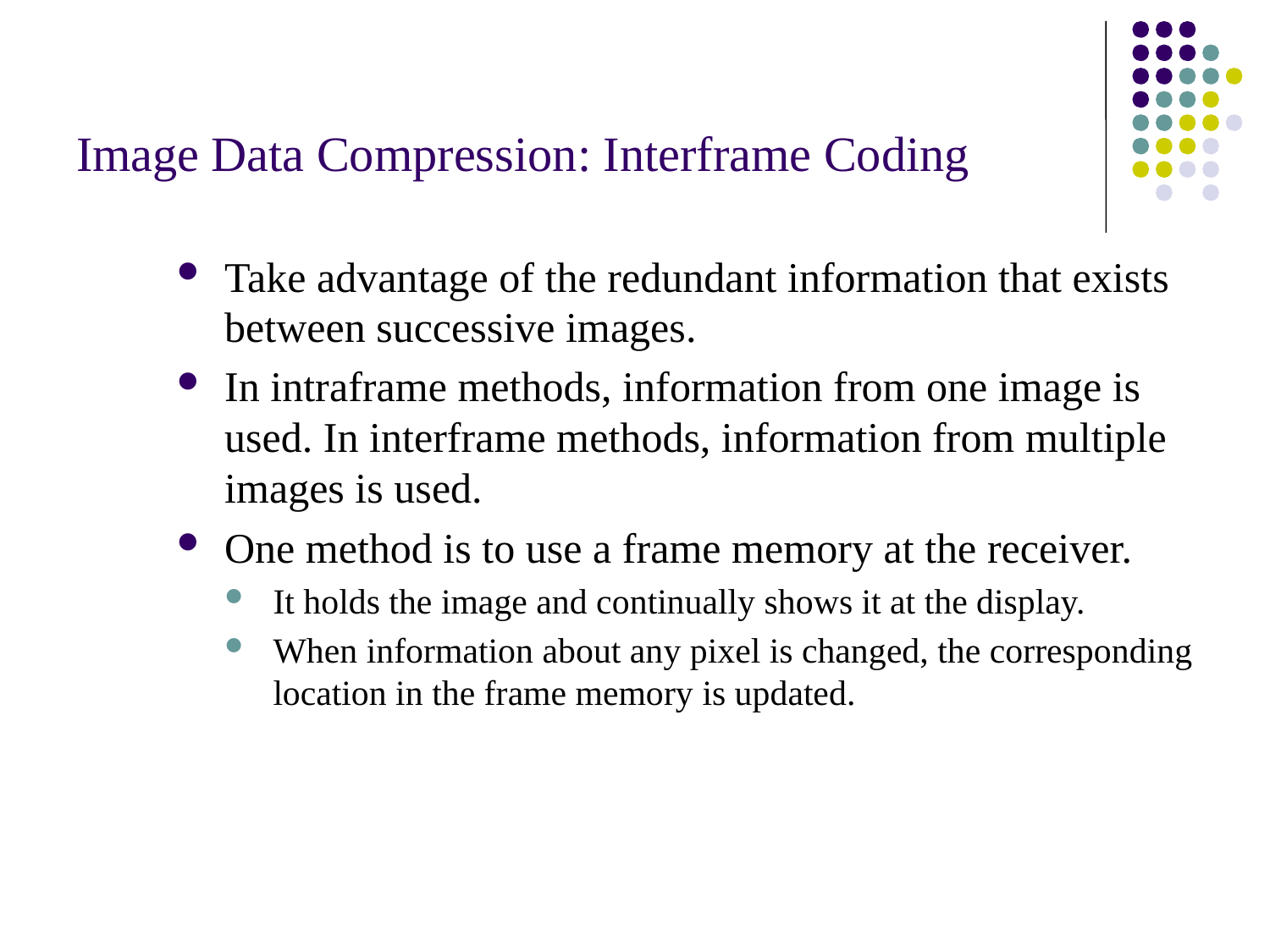

# Image Data Compression: Interframe Coding
Take advantage of the redundant information that exists between successive images.
In intraframe methods, information from one image is used. In interframe methods, information from multiple images is used.
One method is to use a frame memory at the receiver.
It holds the image and continually shows it at the display.
When information about any pixel is changed, the corresponding location in the frame memory is updated.